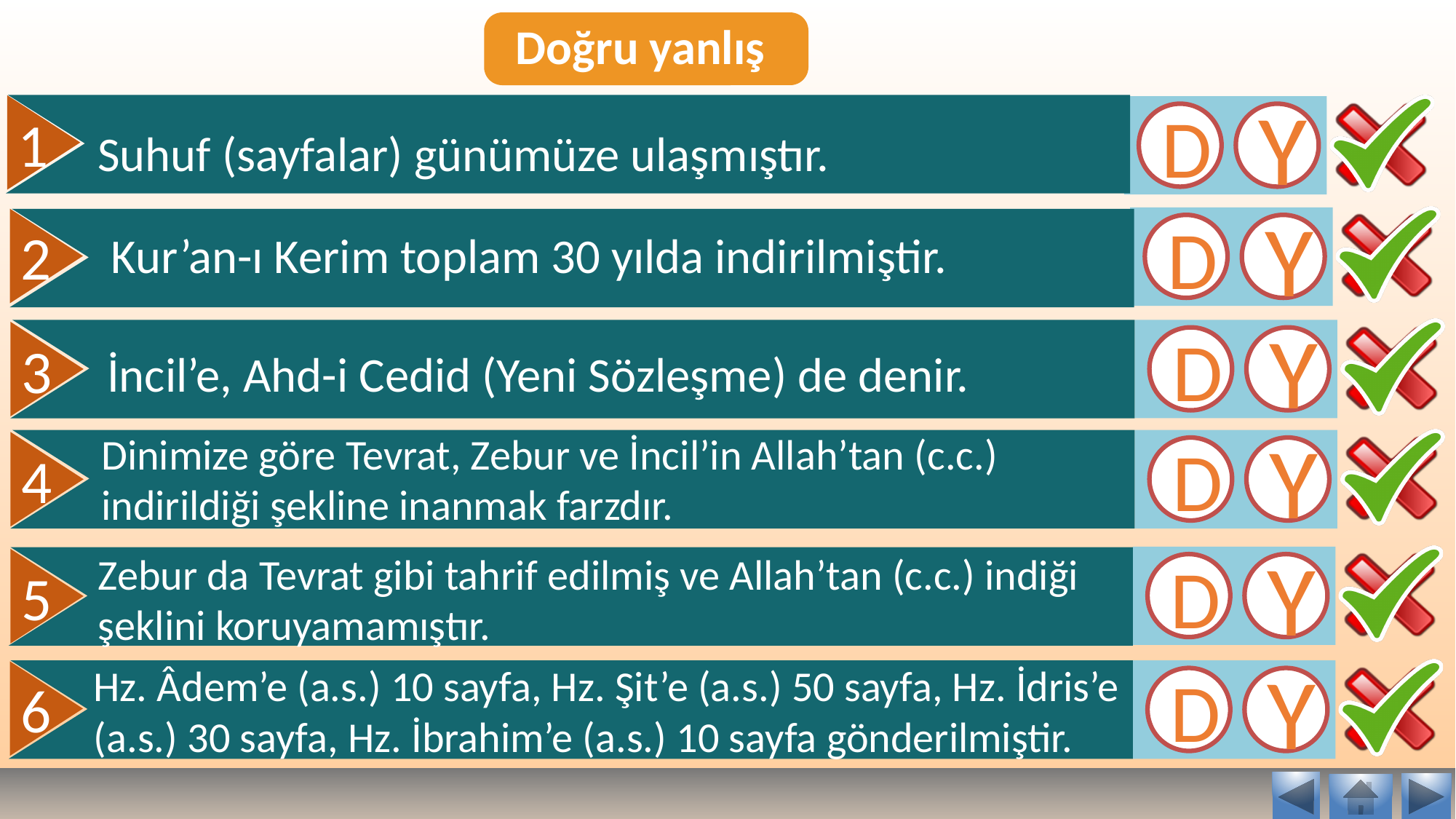

Doğru yanlış

D
Y
1
Suhuf (sayfalar) günümüze ulaşmıştır.

D
Y
2
Kur’an-ı Kerim toplam 30 yılda indirilmiştir.

D
Y
3
İncil’e, Ahd-i Cedid (Yeni Sözleşme) de denir.
Dinimize göre Tevrat, Zebur ve İncil’in Allah’tan (c.c.) indirildiği şekline inanmak farzdır.

D
Y
4
Zebur da Tevrat gibi tahrif edilmiş ve Allah’tan (c.c.) indiği şeklini koruyamamıştır.

D
Y
5
Hz. Âdem’e (a.s.) 10 sayfa, Hz. Şit’e (a.s.) 50 sayfa, Hz. İdris’e (a.s.) 30 sayfa, Hz. İbrahim’e (a.s.) 10 sayfa gönderilmiştir.

D
Y
6